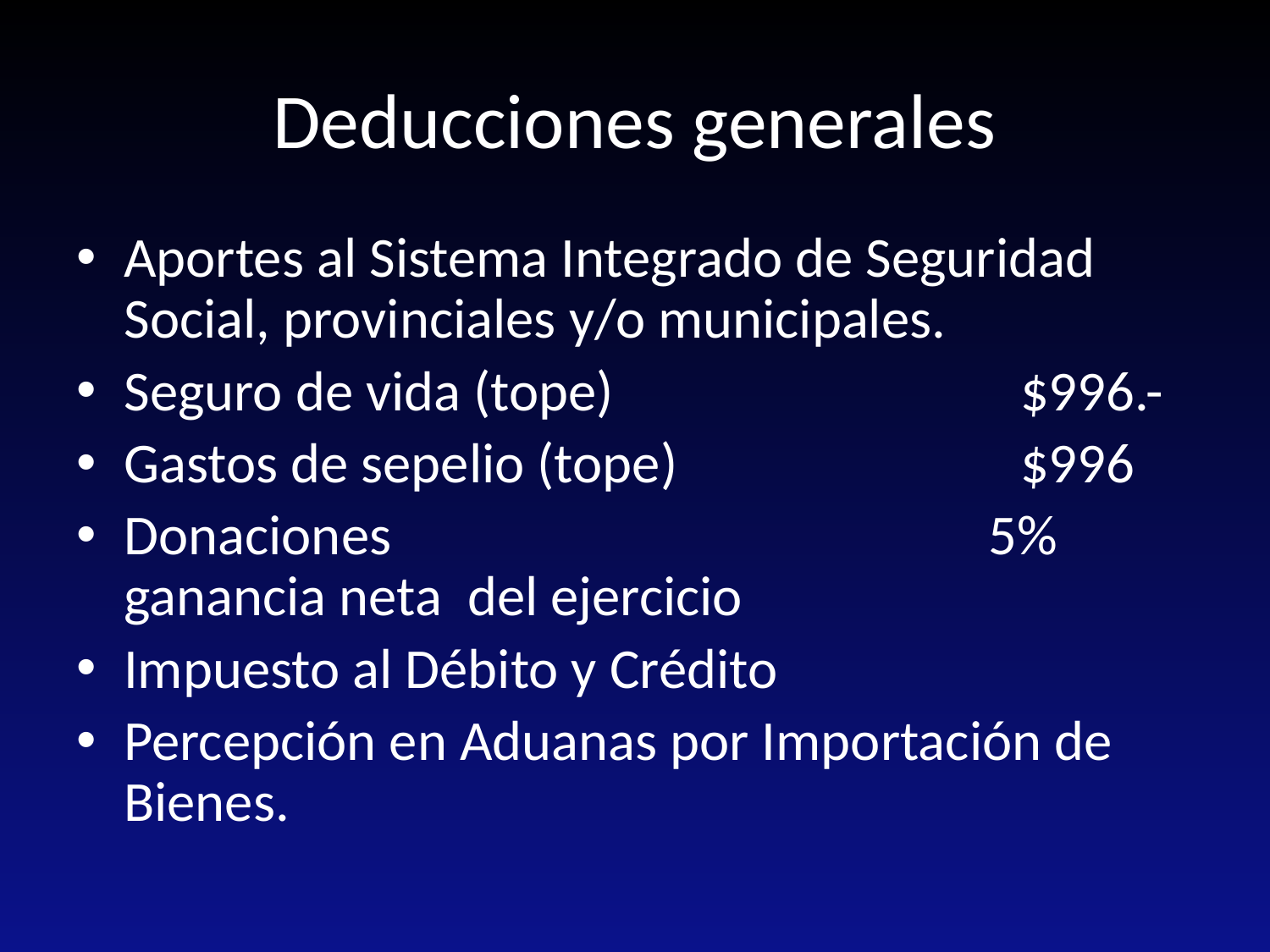

# Deducciones generales
Aportes al Sistema Integrado de Seguridad Social, provinciales y/o municipales.
Seguro de vida (tope)                                $996.-
Gastos de sepelio (tope)                           $996
Donaciones                                               5% ganancia neta  del ejercicio
Impuesto al Débito y Crédito
Percepción en Aduanas por Importación de Bienes.